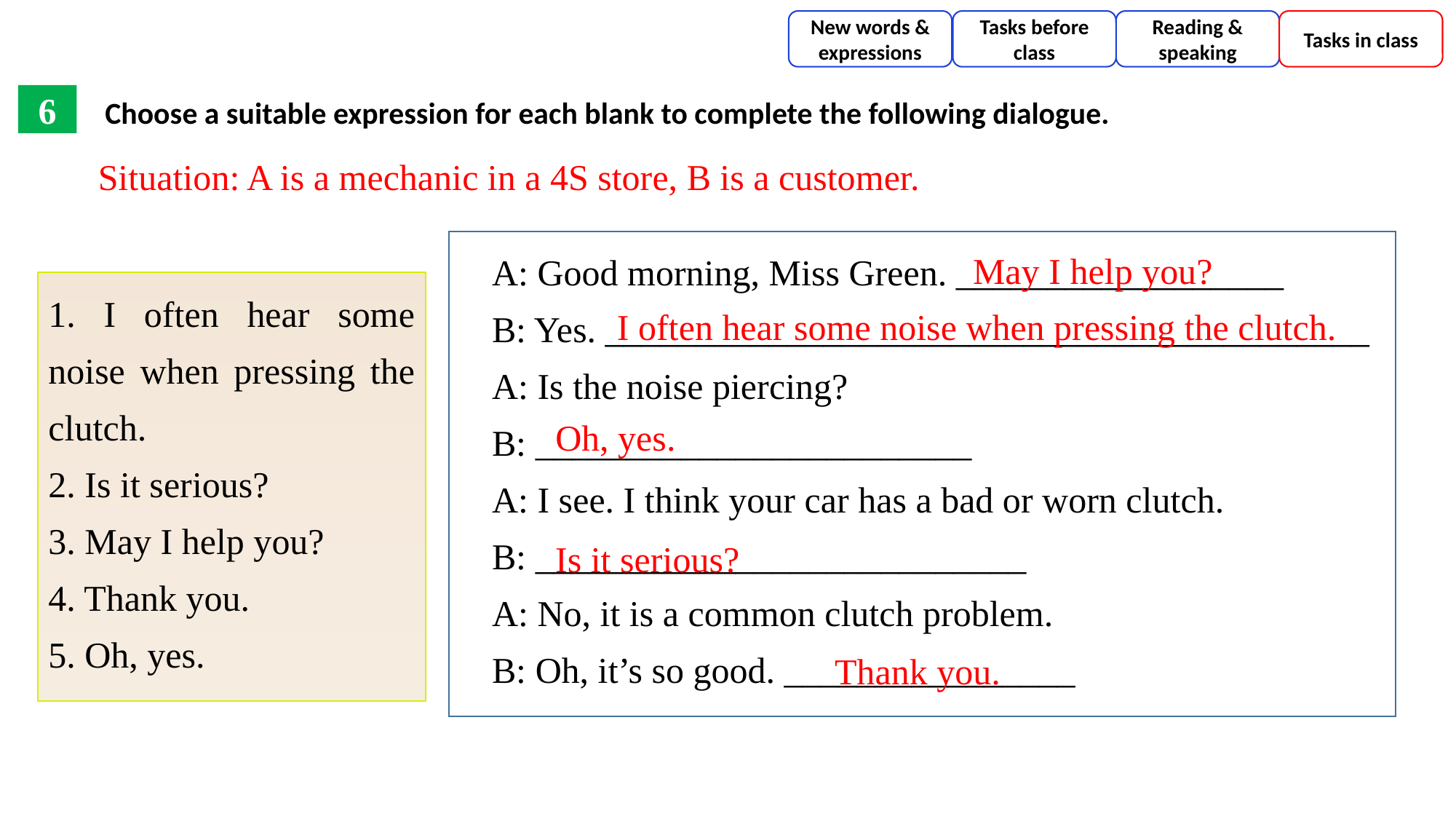

New words & expressions
Tasks before class
Reading & speaking
Tasks in class
Choose a suitable expression for each blank to complete the following dialogue.
6
Situation: A is a mechanic in a 4S store, B is a customer.
A: Good morning, Miss Green. __________________
B: Yes. __________________________________________
A: Is the noise piercing?
B: ________________________
A: I see. I think your car has a bad or worn clutch.
B: ___________________________
A: No, it is a common clutch problem.
B: Oh, it’s so good. ________________
May I help you?
1. I often hear some noise when pressing the clutch.
2. Is it serious?
3. May I help you?
4. Thank you.
5. Oh, yes.
I often hear some noise when pressing the clutch.
Oh, yes.
Is it serious?
Thank you.